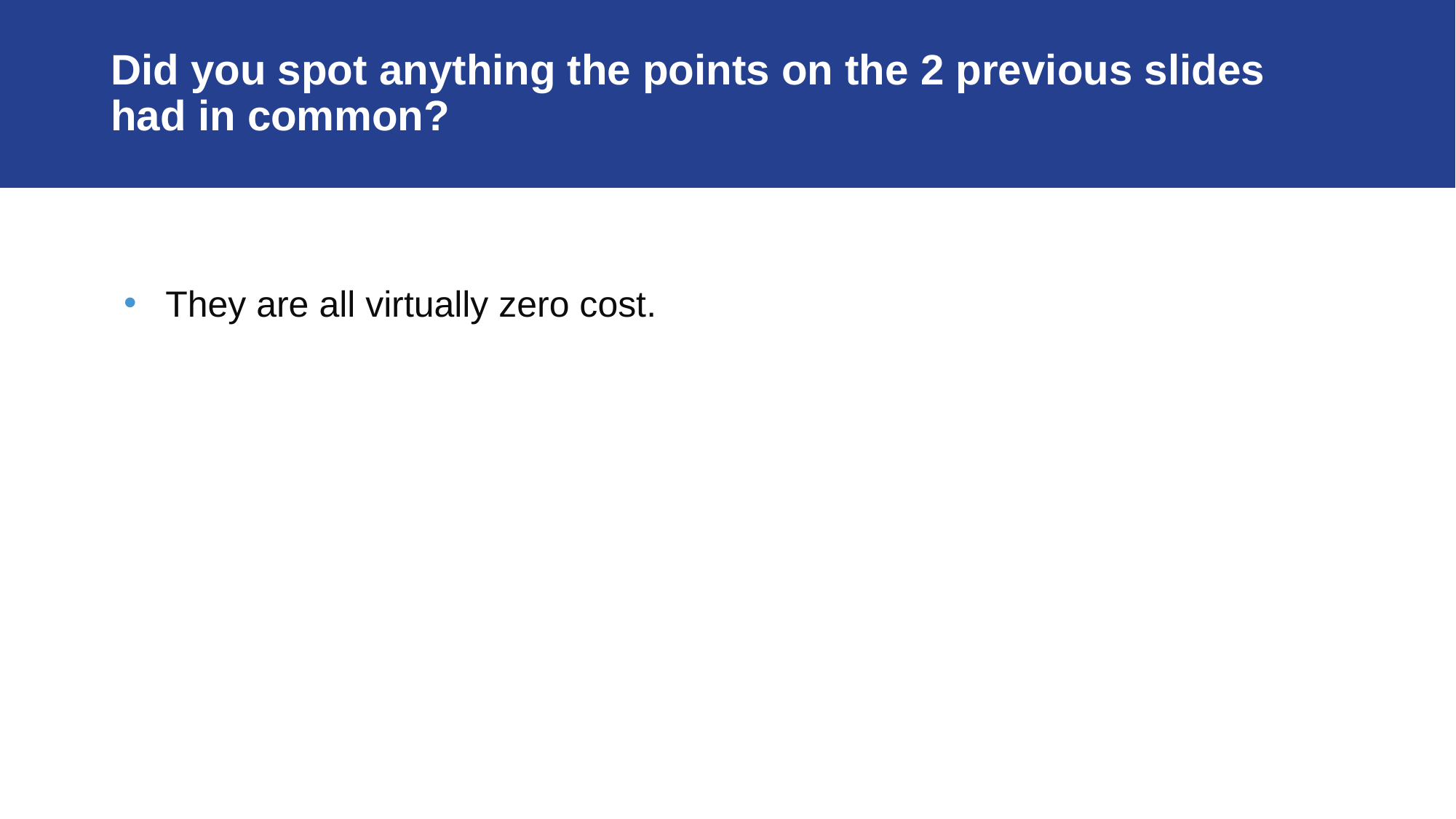

# Did you spot anything the points on the 2 previous slides had in common?

They are all virtually zero cost.